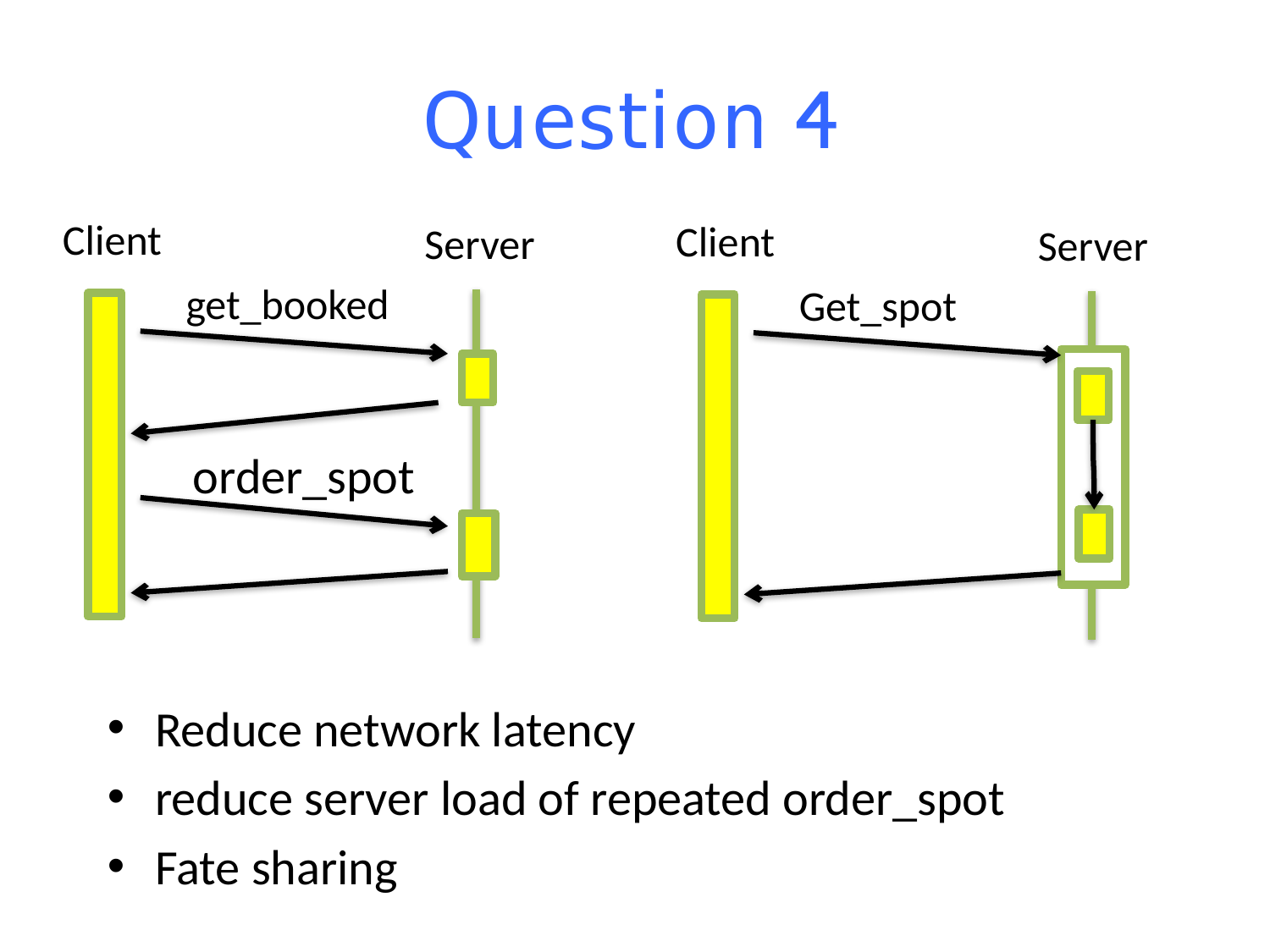

# Question 4
Client
Server
get_booked

order_spot

Client
Server
Get_spot

Reduce network latency
reduce server load of repeated order_spot
Fate sharing